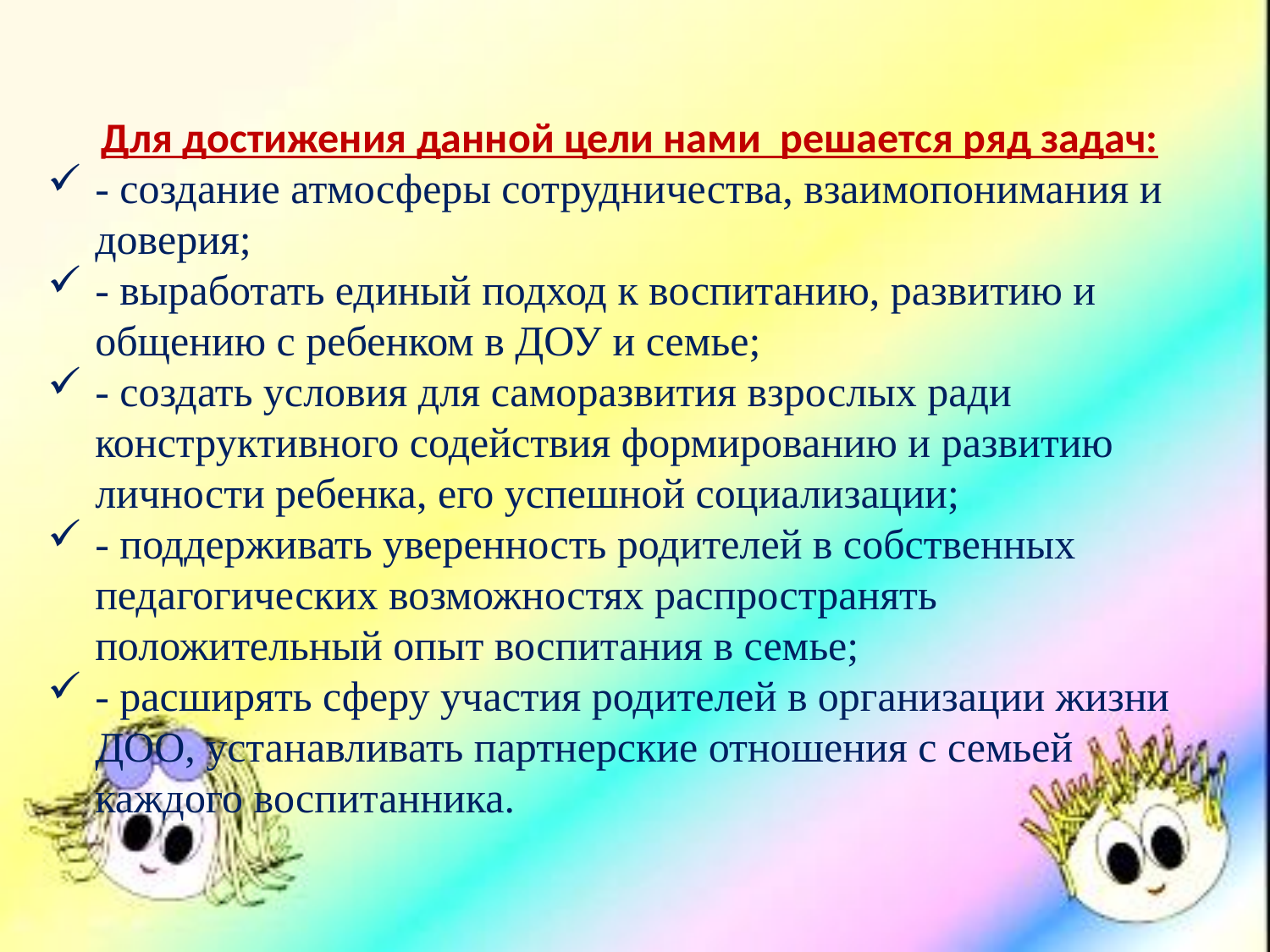

Для достижения данной цели нами  решается ряд задач:
- создание атмосферы сотрудничества, взаимопонимания и доверия;
- выработать единый подход к воспитанию, развитию и общению с ребенком в ДОУ и семье;
- создать условия для саморазвития взрослых ради конструктивного содействия формированию и развитию личности ребенка, его успешной социализации;
- поддерживать уверенность родителей в собственных педагогических возможностях распространять положительный опыт воспитания в семье;
- расширять сферу участия родителей в организации жизни ДОО, устанавливать партнерские отношения с семьей каждого воспитанника.